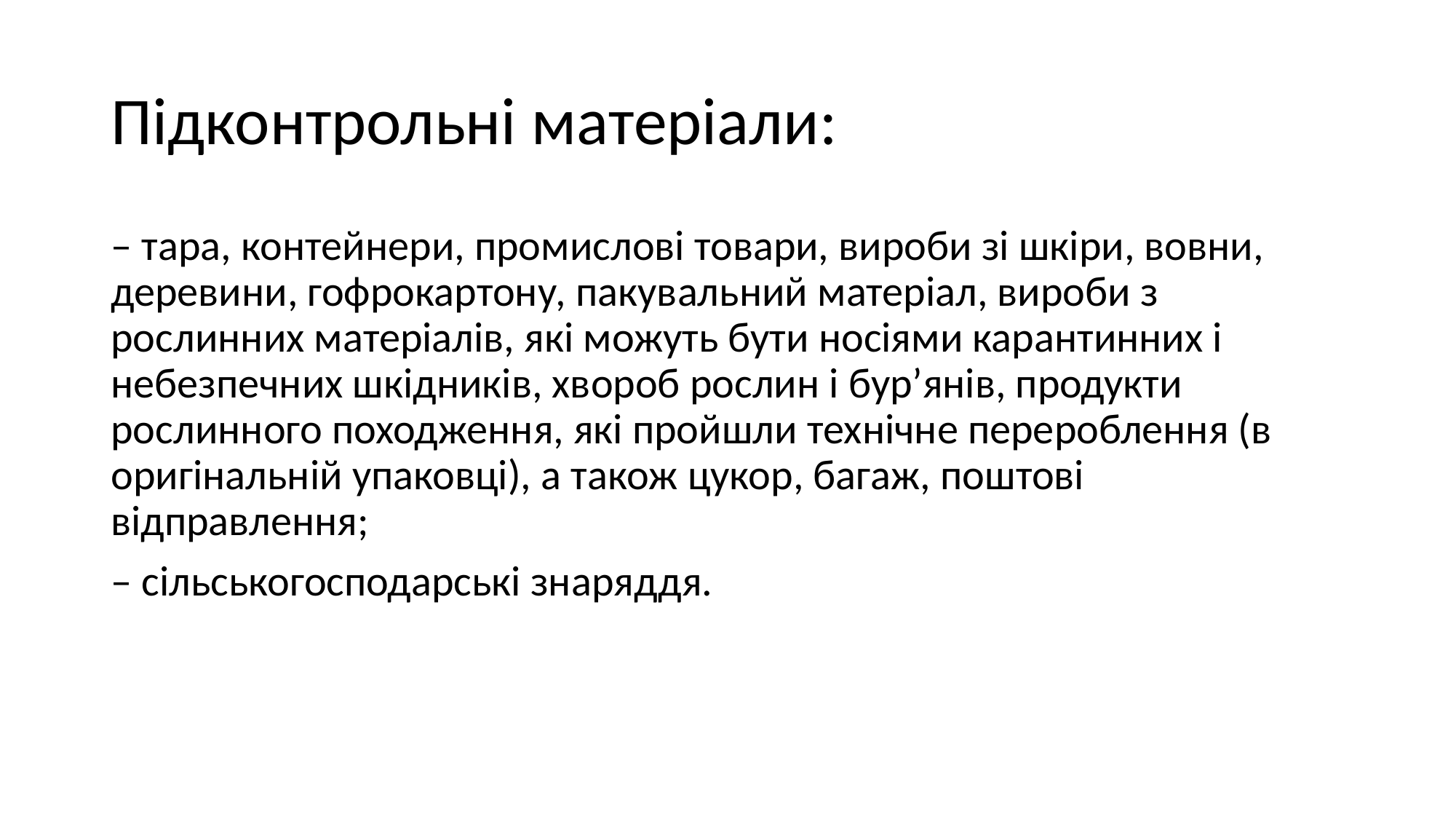

# Підконтрольні матеріали:
– тара, контейнери, промислові товари, вироби зі шкіри, вовни, деревини, гофрокартону, пакувальний матеріал, вироби з рослинних матеріалів, які можуть бути носіями карантинних і небезпечних шкідників, хвороб рослин і бур’янів, продукти рослинного походження, які пройшли технічне перероблення (в оригінальній упаковці), а також цукор, багаж, поштові відправлення;
– сільськогосподарські знаряддя.